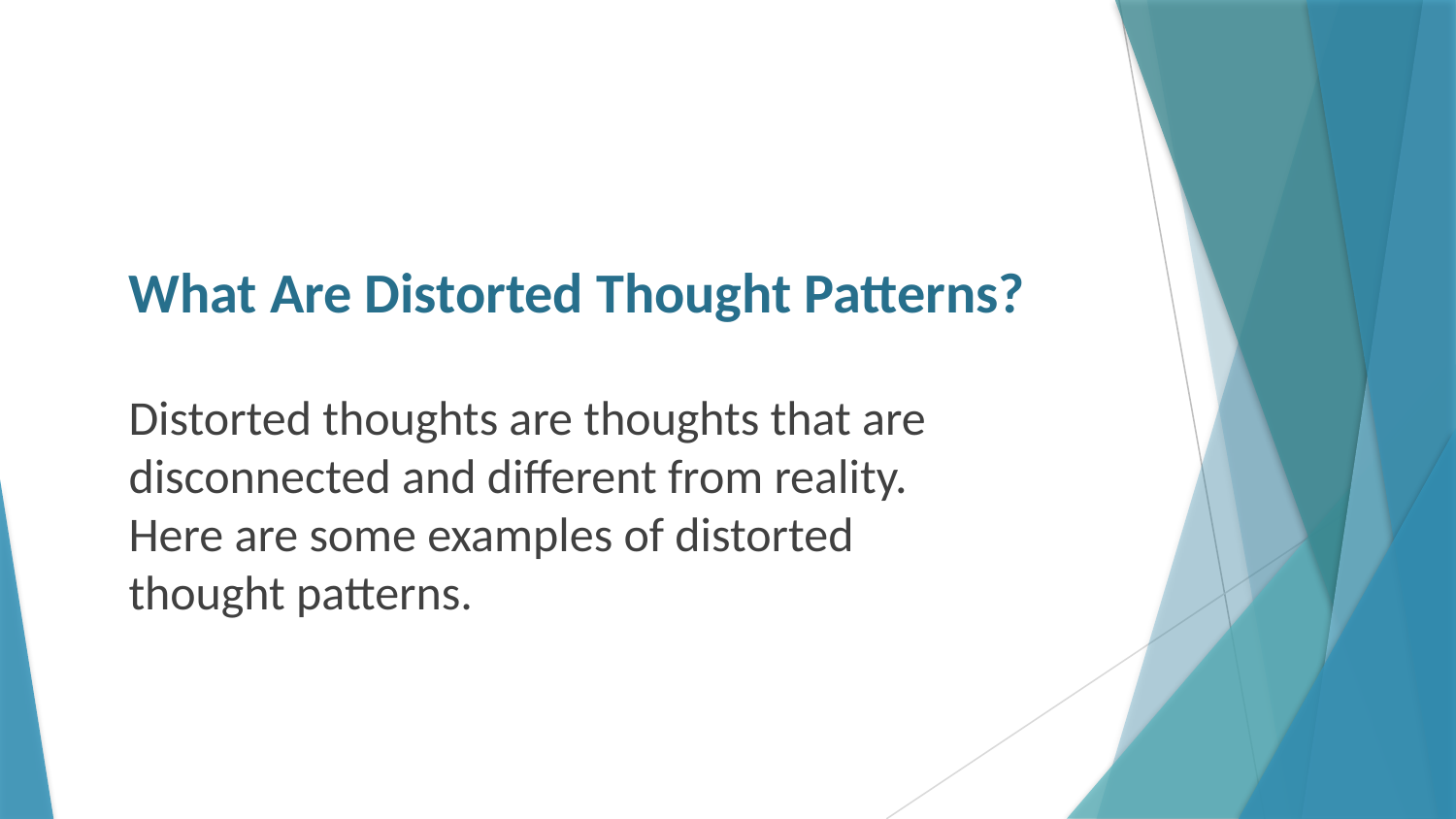

# What Are Distorted Thought Patterns?
Distorted thoughts are thoughts that are disconnected and different from reality. Here are some examples of distorted thought patterns.